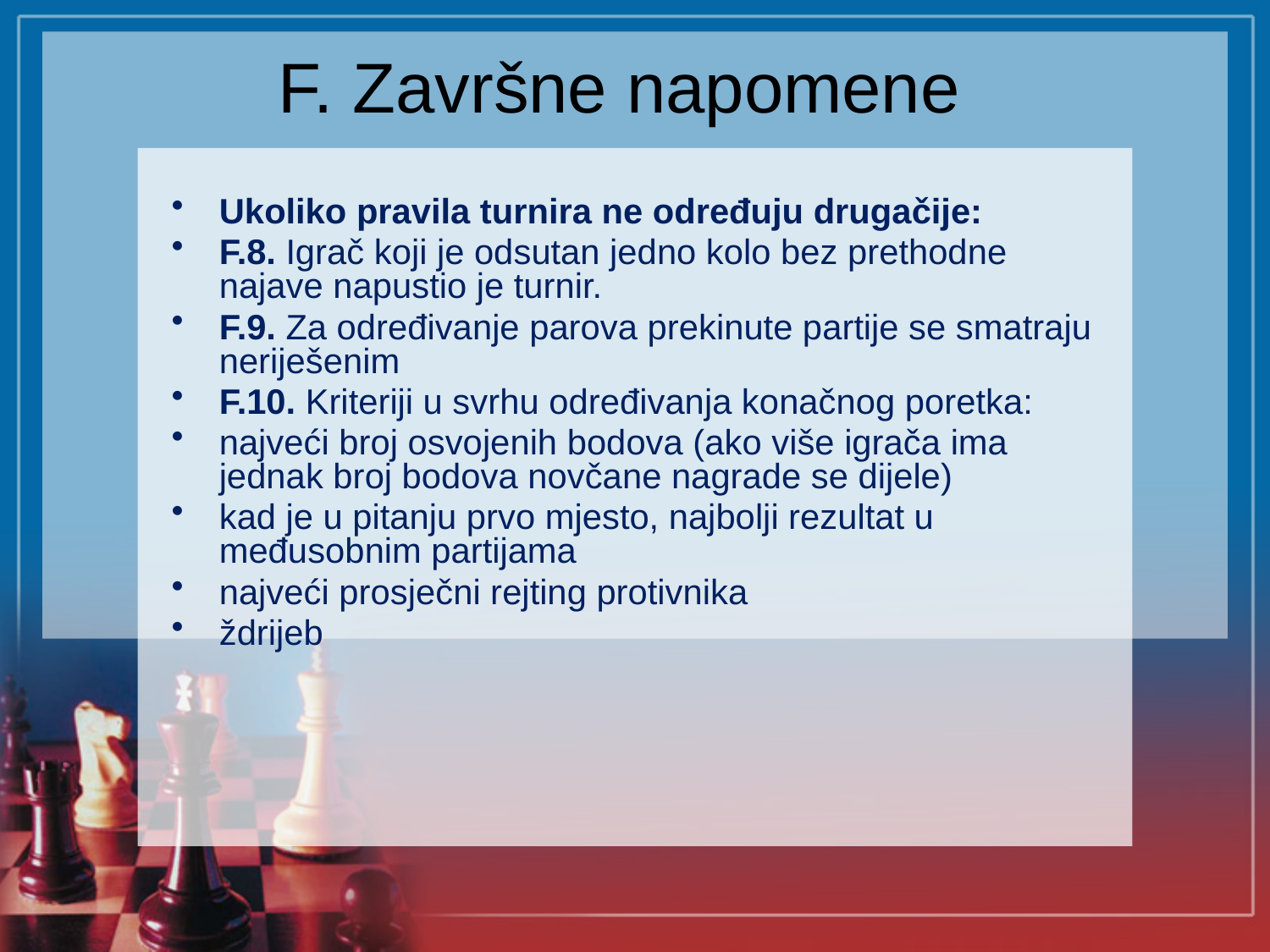

# F. Završne napomene
Ukoliko pravila turnira ne određuju drugačije:
F.8. Igrač koji je odsutan jedno kolo bez prethodne najave napustio je turnir.
F.9. Za određivanje parova prekinute partije se smatraju neriješenim
F.10. Kriteriji u svrhu određivanja konačnog poretka:
najveći broj osvojenih bodova (ako više igrača ima jednak broj bodova novčane nagrade se dijele)
kad je u pitanju prvo mjesto, najbolji rezultat u međusobnim partijama
najveći prosječni rejting protivnika
ždrijeb